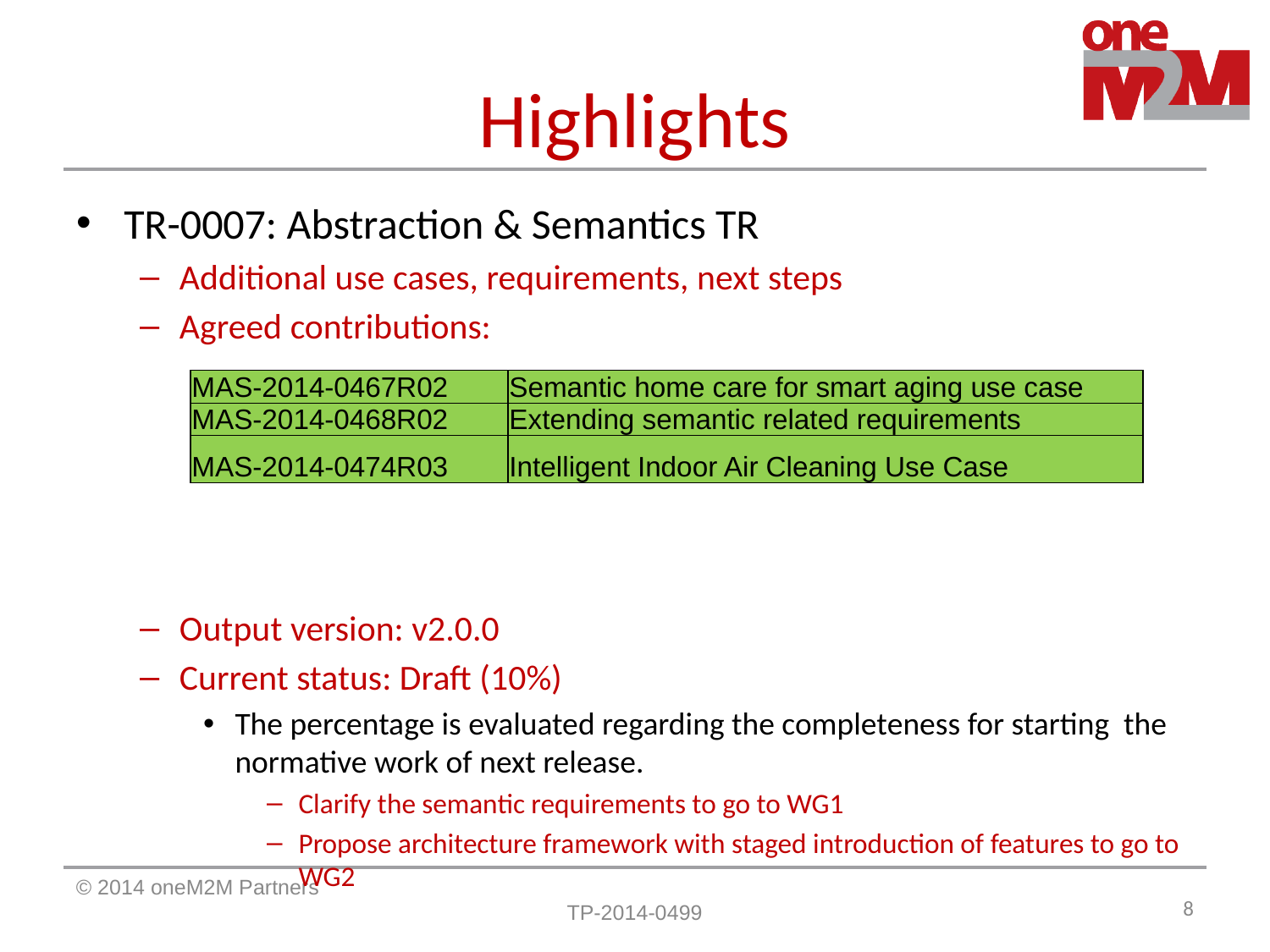

# Highlights
TR-0007: Abstraction & Semantics TR
Additional use cases, requirements, next steps
Agreed contributions:

Output version: v2.0.0
Current status: Draft (10%)
The percentage is evaluated regarding the completeness for starting  the normative work of next release.
Clarify the semantic requirements to go to WG1
Propose architecture framework with staged introduction of features to go to WG2

| MAS-2014-0467R02 | Semantic home care for smart aging use case |
| --- | --- |
| MAS-2014-0468R02 | Extending semantic related requirements |
| MAS-2014-0474R03 | Intelligent Indoor Air Cleaning Use Case |
8